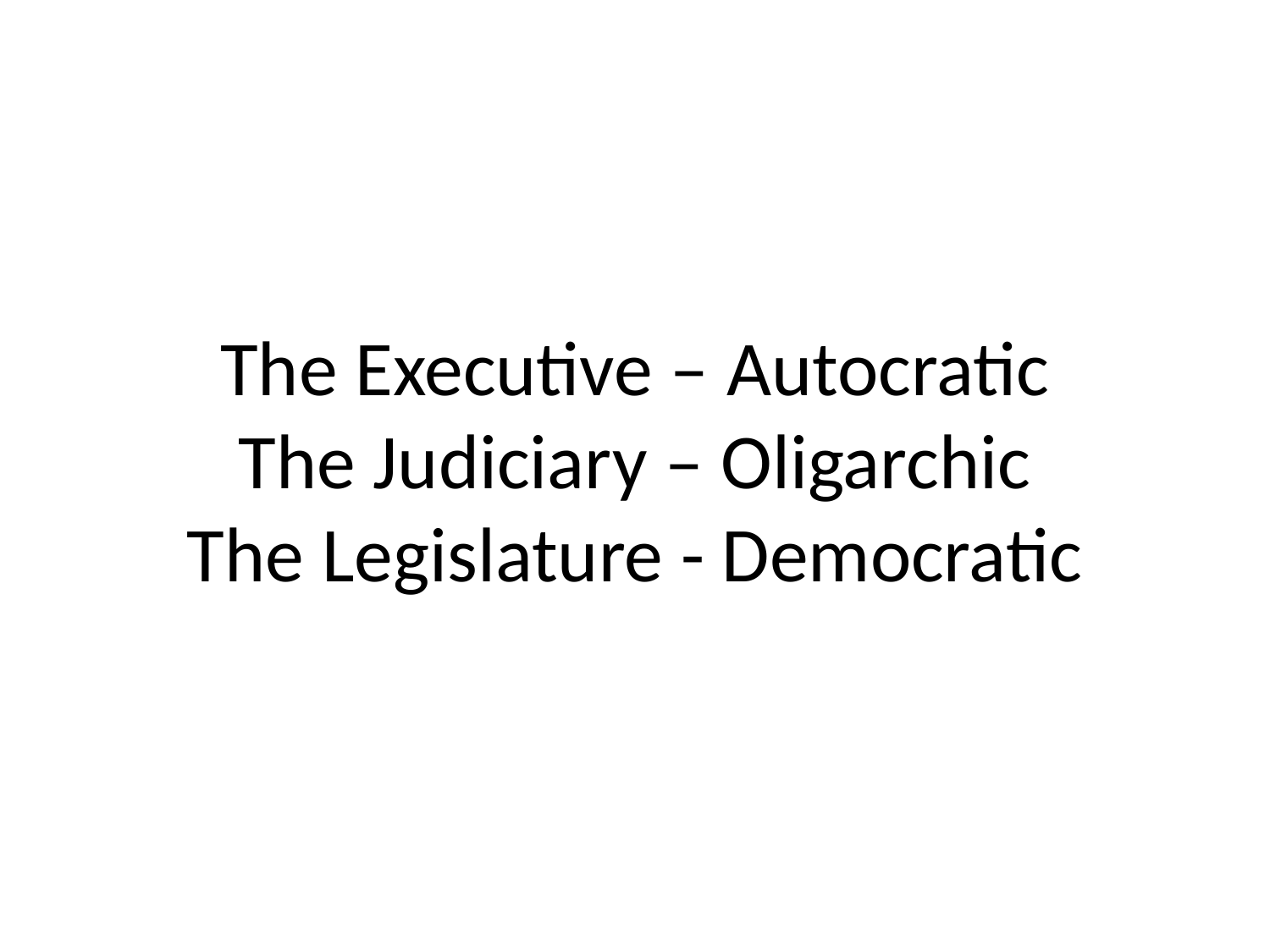

# The Executive – Autocratic The Judiciary – Oligarchic The Legislature - Democratic